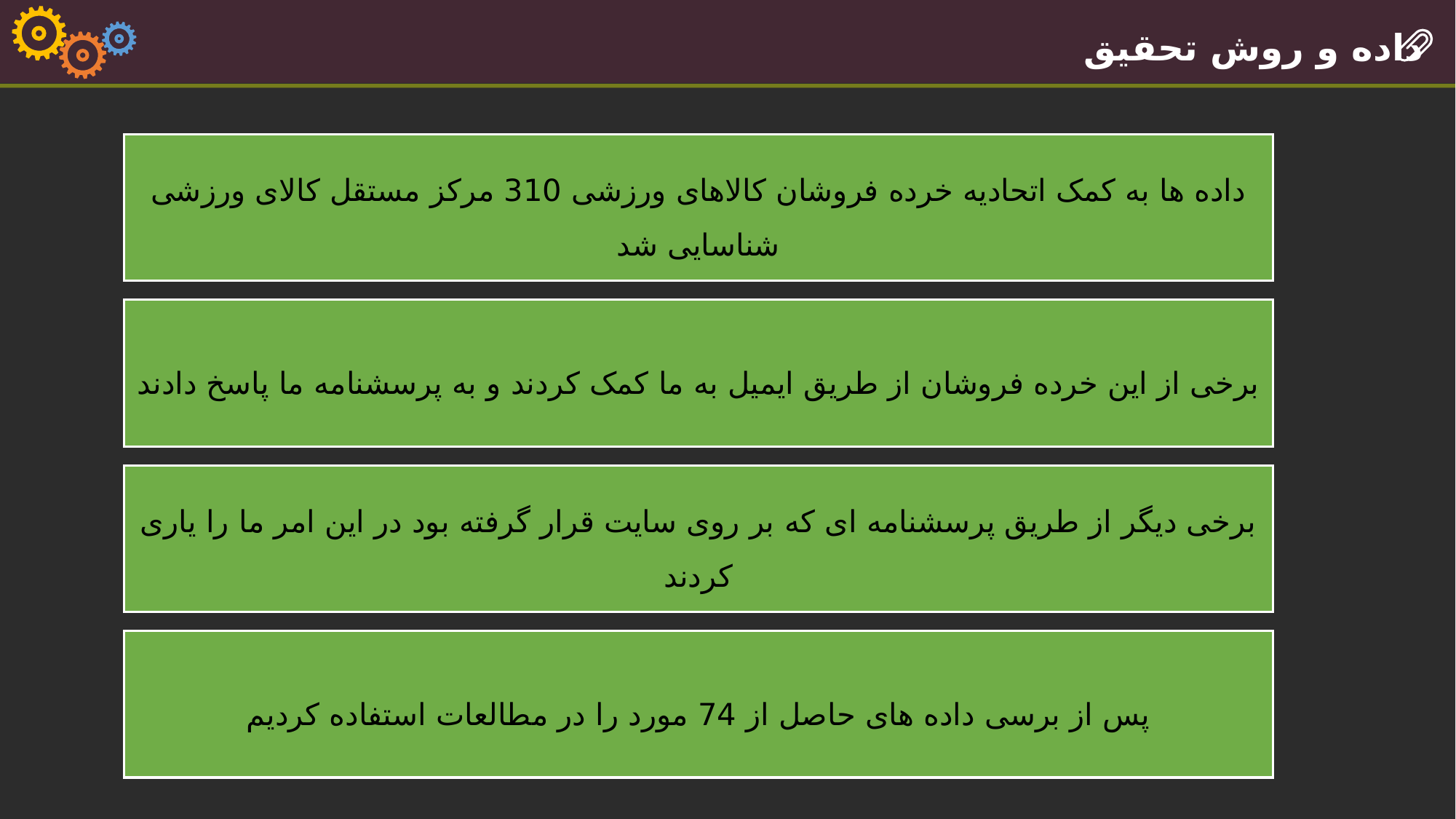

داده و روش تحقیق

داده ها به کمک اتحادیه خرده فروشان کالاهای ورزشی 310 مرکز مستقل کالای ورزشی شناسایی شد
برخی از این خرده فروشان از طریق ایمیل به ما کمک کردند و به پرسشنامه ما پاسخ دادند
برخی دیگر از طریق پرسشنامه ای که بر روی سایت قرار گرفته بود در این امر ما را یاری کردند
پس از برسی داده های حاصل از 74 مورد را در مطالعات استفاده کردیم